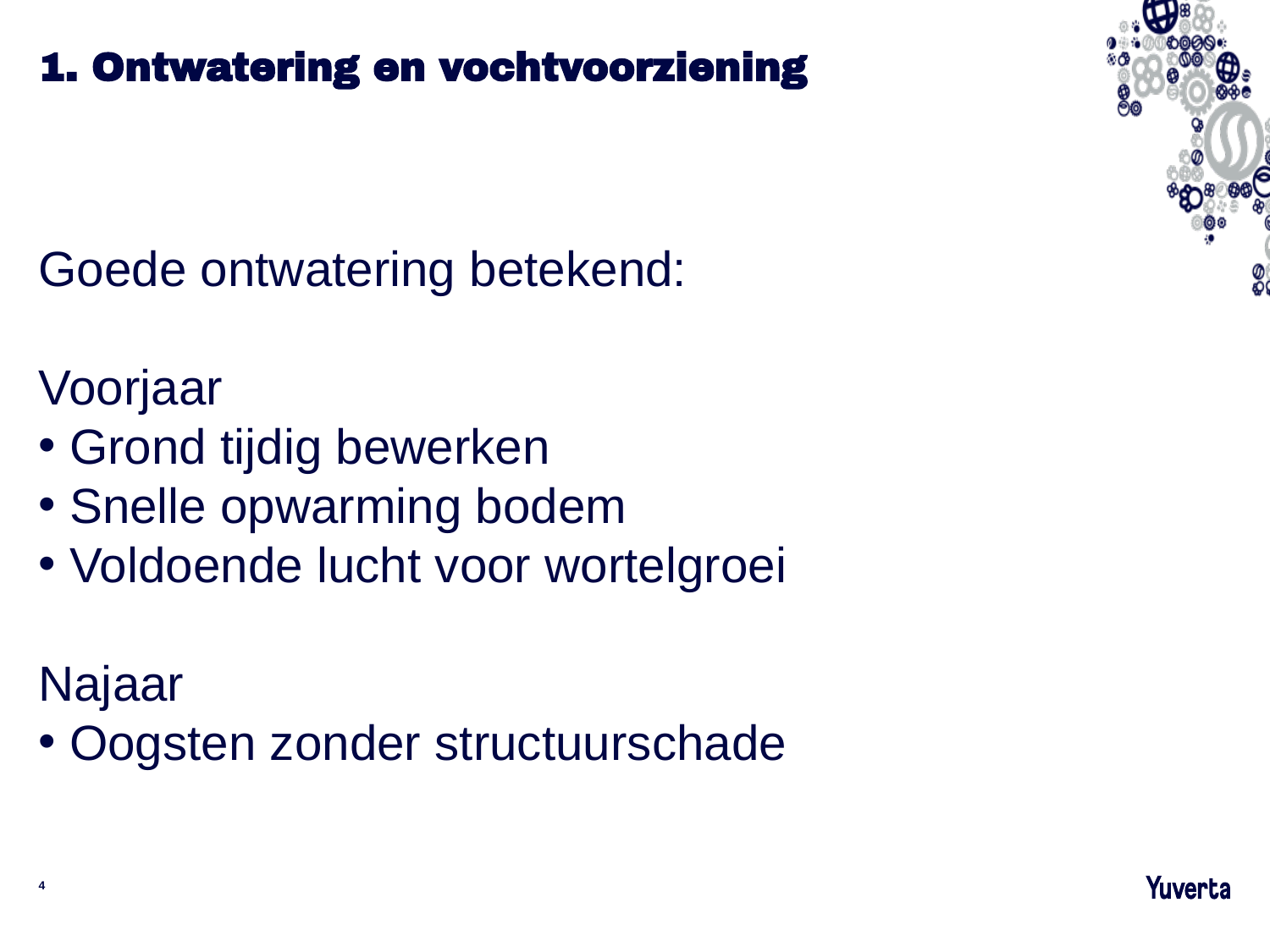

# 1. Ontwatering en vochtvoorziening
Goede ontwatering betekend:

Voorjaar
 Grond tijdig bewerken
 Snelle opwarming bodem
 Voldoende lucht voor wortelgroei

Najaar
 Oogsten zonder structuurschade

4